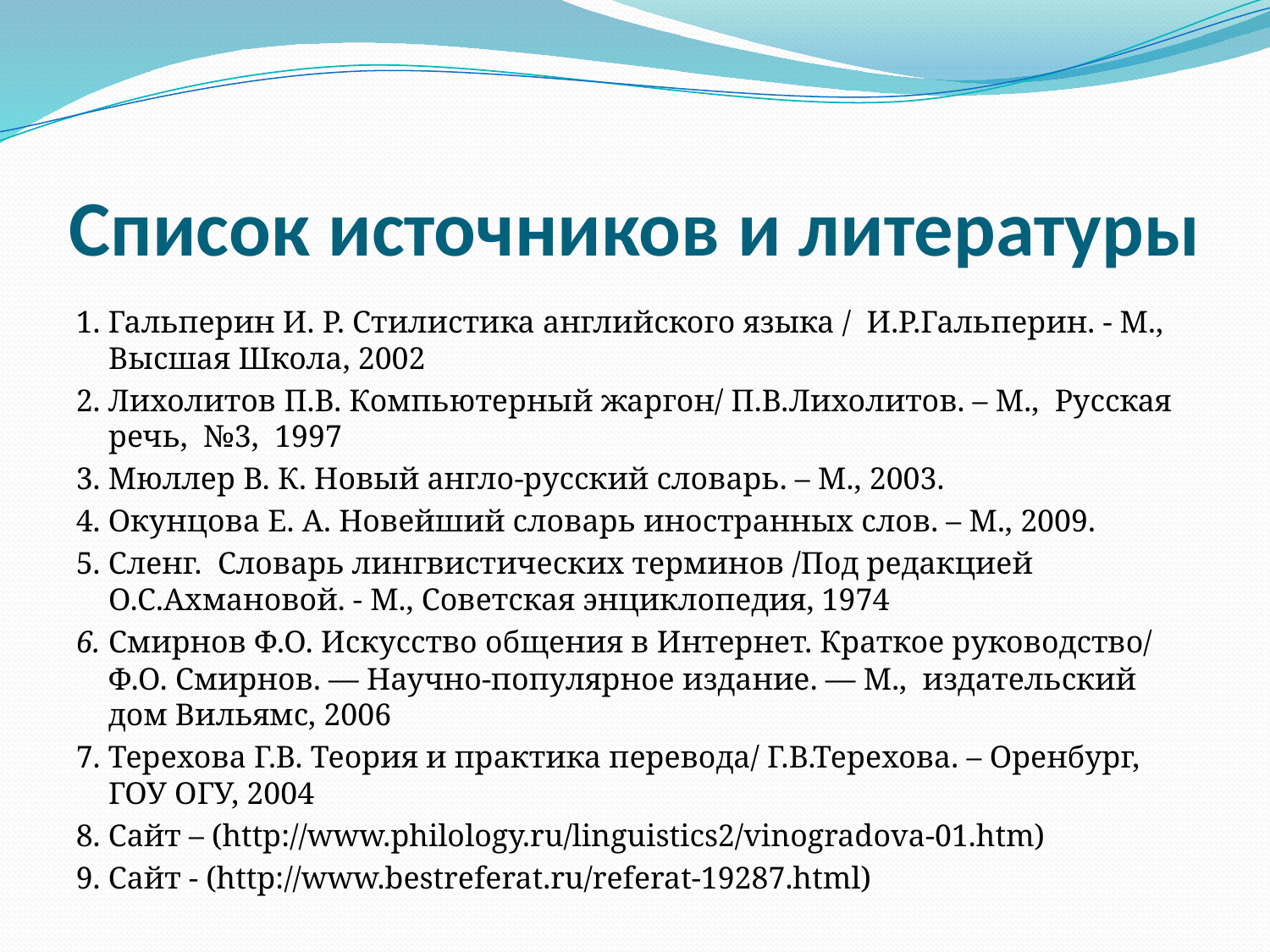

# Список источников и литературы
1. Гальперин И. Р. Стилистика английского языка /  И.Р.Гальперин. - М., Высшая Школа, 2002
2. Лихолитов П.В. Компьютерный жаргон/ П.В.Лихолитов. – М.,  Русская речь,  №3,  1997
3. Мюллер В. К. Новый англо-русский словарь. – М., 2003.
4. Окунцова Е. А. Новейший словарь иностранных слов. – М., 2009.
5. Сленг.  Словарь лингвистических терминов /Под редакцией О.С.Ахмановой. - М., Советская энциклопедия, 1974
6. Смирнов Ф.О. Искусство общения в Интернет. Краткое руководство/ Ф.О. Смирнов. — Научно-популярное издание. — М.,  издательский дом Вильямс, 2006
7. Терехова Г.В. Теория и практика перевода/ Г.В.Терехова. – Оренбург, ГОУ ОГУ, 2004
8. Сайт – (http://www.philology.ru/linguistics2/vinogradova-01.htm)
9. Сайт - (http://www.bestreferat.ru/referat-19287.html)